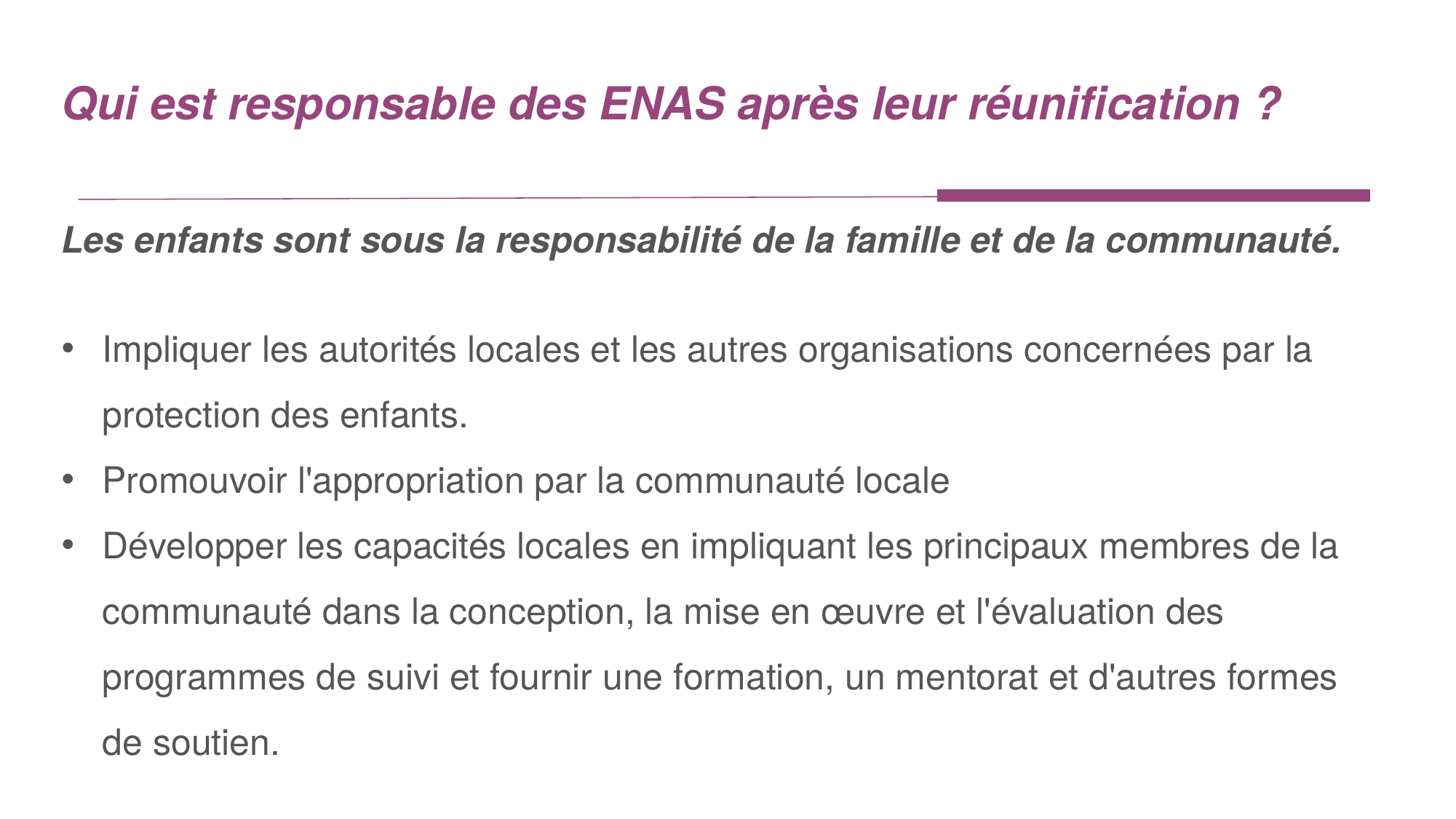

Qui est responsable des ENAS après leur réunification ?

Les enfants sont sous la responsabilité de la famille et de la communauté.

Impliquer les autorités locales et les autres organisations concernées par la protection des enfants.
Promouvoir l'appropriation par la communauté locale
Développer les capacités locales en impliquant les principaux membres de la communauté dans la conception, la mise en œuvre et l'évaluation des programmes de suivi et fournir une formation, un mentorat et d'autres formes de soutien.